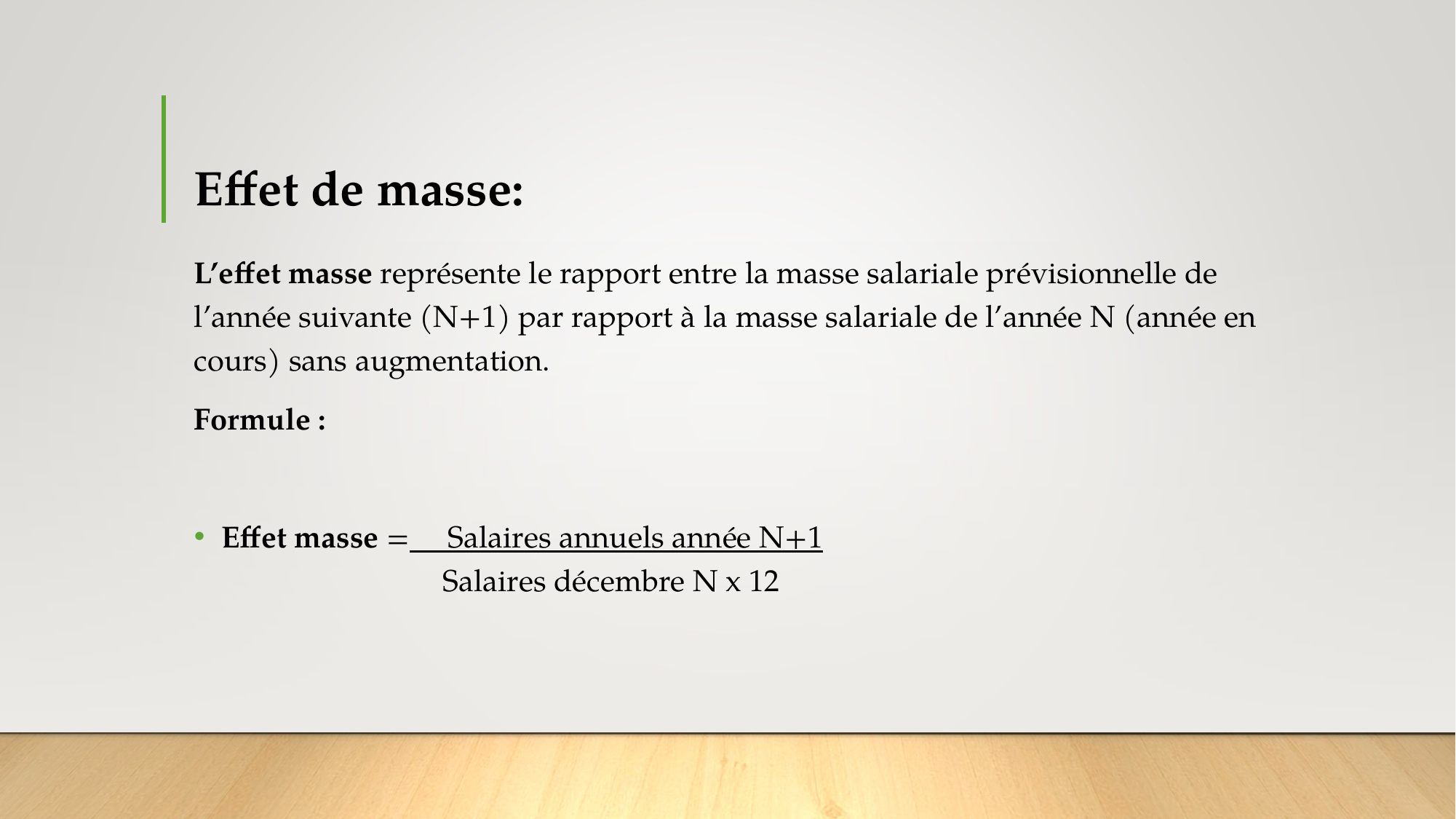

# Effet de masse:
L’effet masse représente le rapport entre la masse salariale prévisionnelle de l’année suivante (N+1) par rapport à la masse salariale de l’année N (année en cours) sans augmentation.
Formule :

Effet masse =     Salaires annuels année N+1
                             Salaires décembre N x 12